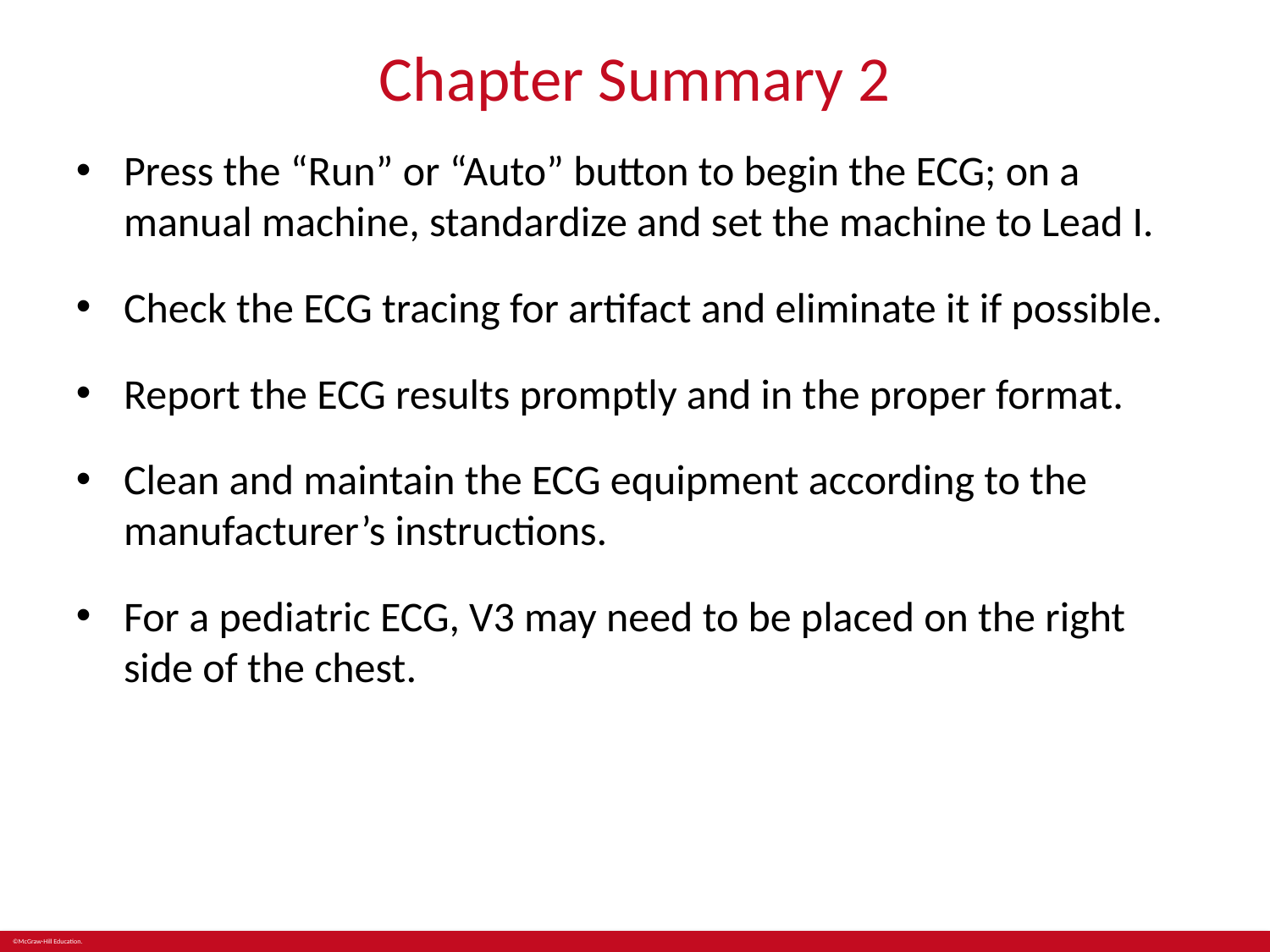

# Chapter Summary 2
Press the “Run” or “Auto” button to begin the ECG; on a manual machine, standardize and set the machine to Lead I.
Check the ECG tracing for artifact and eliminate it if possible.
Report the ECG results promptly and in the proper format.
Clean and maintain the ECG equipment according to the manufacturer’s instructions.
For a pediatric ECG, V3 may need to be placed on the right side of the chest.